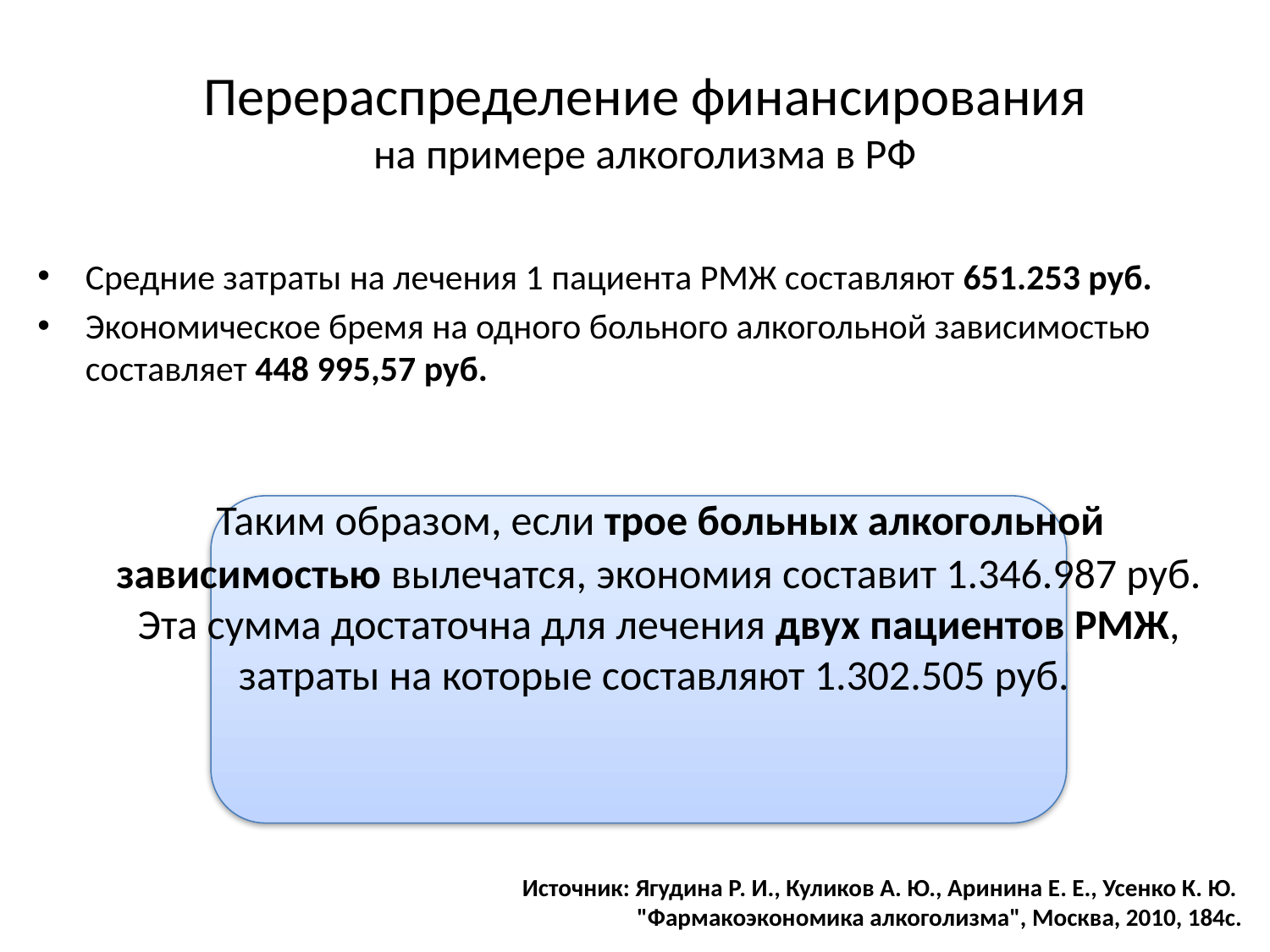

# Перераспределение финансирования на примере алкоголизма в РФ
Средние затраты на лечения 1 пациента РМЖ составляют 651.253 руб.
Экономическое бремя на одного больного алкогольной зависимостью составляет 448 995,57 руб.

    Таким образом, если трое больных алкогольной зависимостью вылечатся, экономия составит 1.346.987 руб. Эта сумма достаточна для лечения двух пациентов РМЖ, затраты на которые составляют 1.302.505 руб.

Источник: Ягудина Р. И., Куликов А. Ю., Аринина Е. Е., Усенко К. Ю.
"Фармакоэкономика алкоголизма", Москва, 2010, 184с.